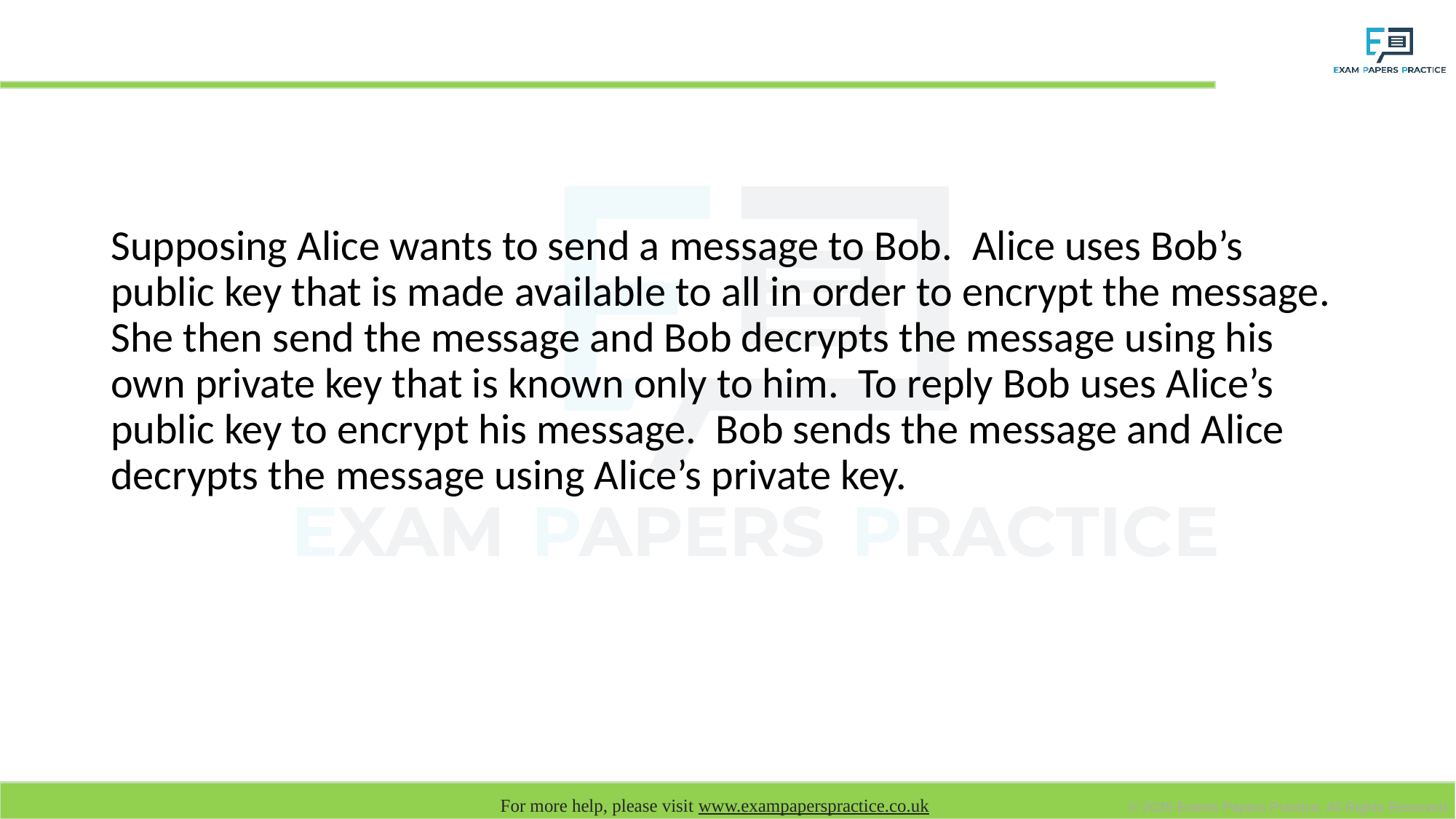

# Asymmetric encryption - Example
Supposing Alice wants to send a message to Bob.  Alice uses Bob’s public key that is made available to all in order to encrypt the message.  She then send the message and Bob decrypts the message using his own private key that is known only to him.  To reply Bob uses Alice’s public key to encrypt his message.  Bob sends the message and Alice decrypts the message using Alice’s private key.